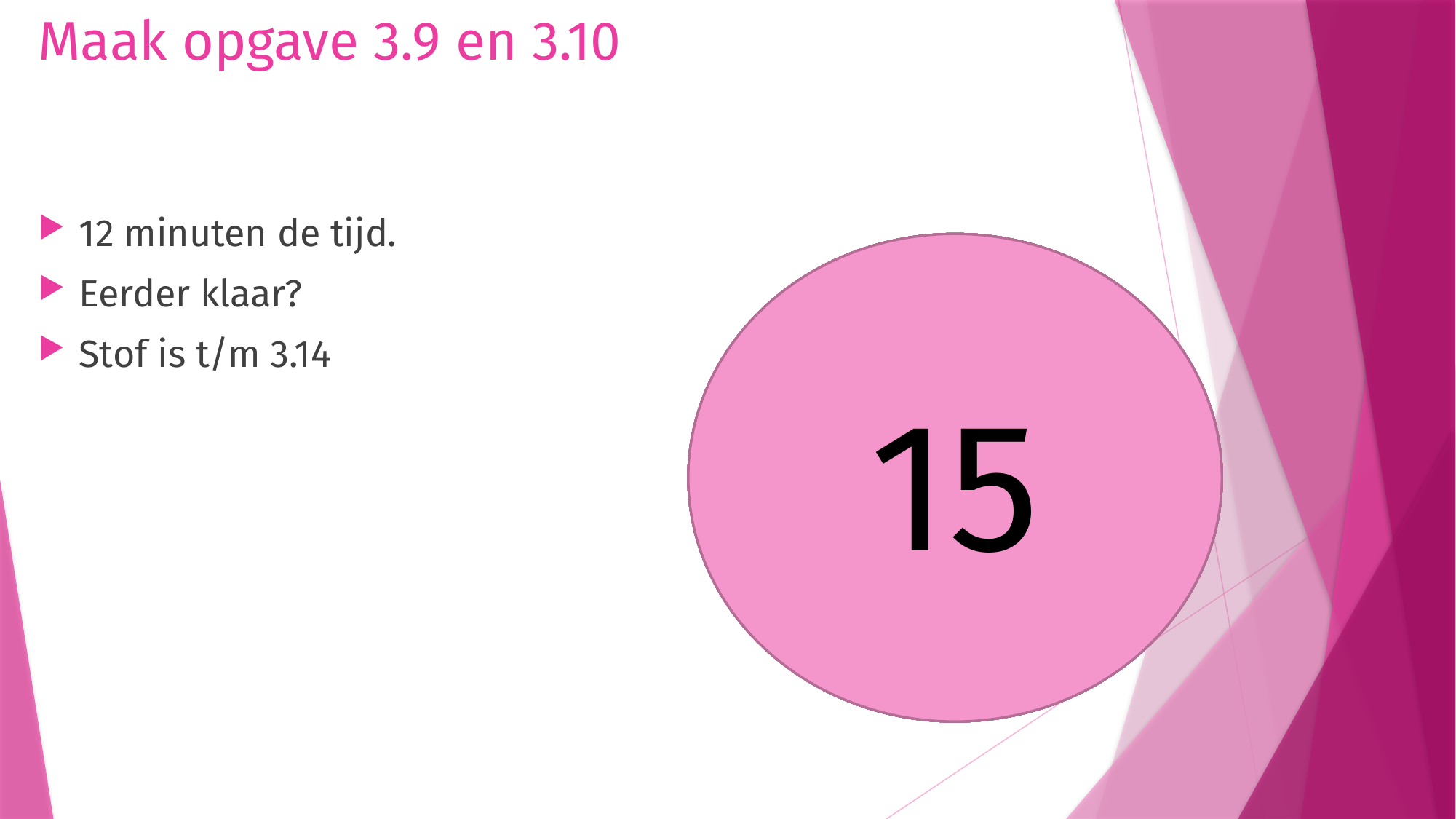

# Maak opgave 3.9 en 3.10
12 minuten de tijd.
Eerder klaar?
Stof is t/m 3.14

15
14
13
12
11
10
8
9
5
6
7
4
3
1
2